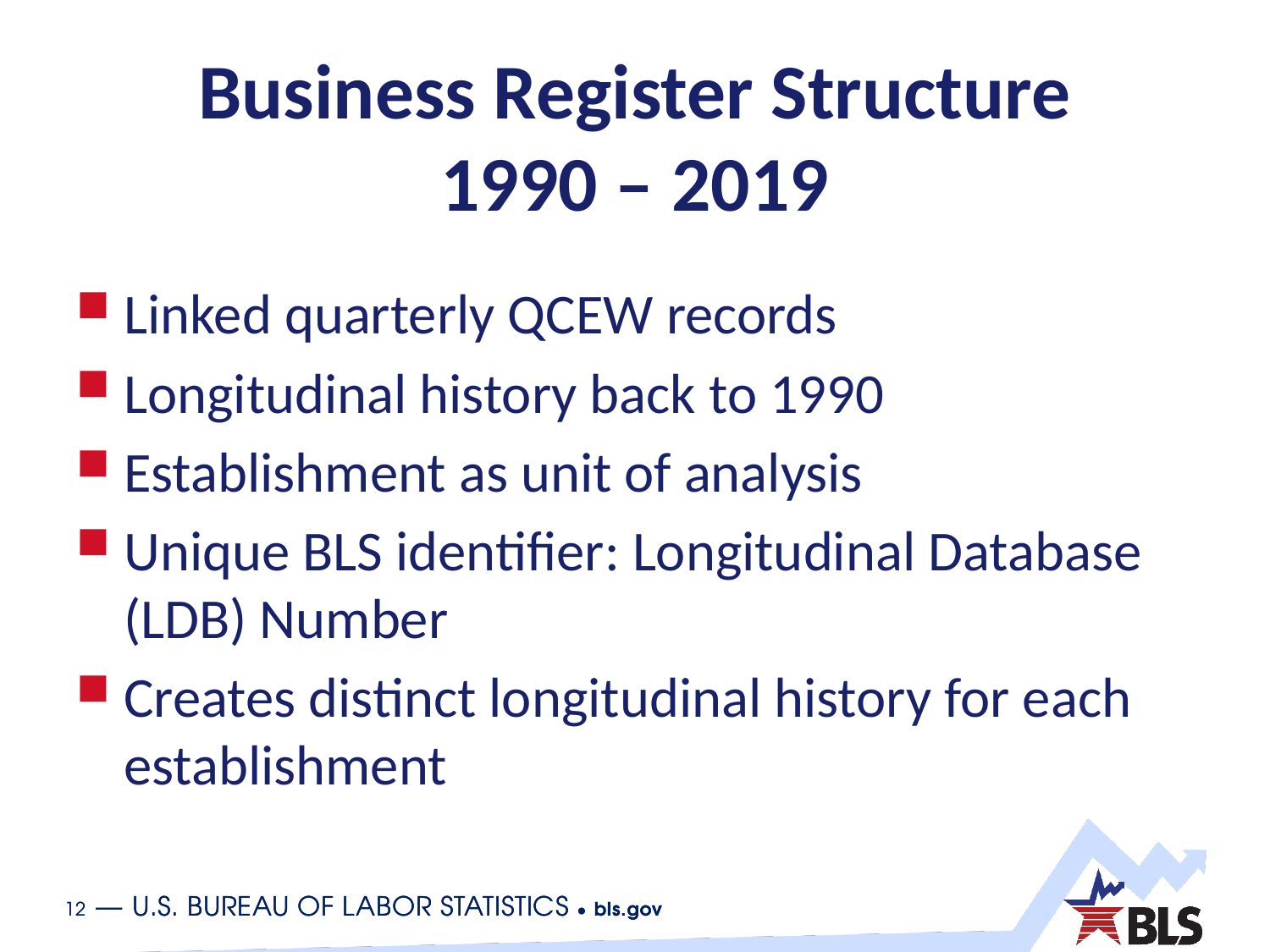

# Business Register Structure 1990 – 2019
Linked quarterly QCEW records
Longitudinal history back to 1990
Establishment as unit of analysis
Unique BLS identifier: Longitudinal Database (LDB) Number
Creates distinct longitudinal history for each establishment